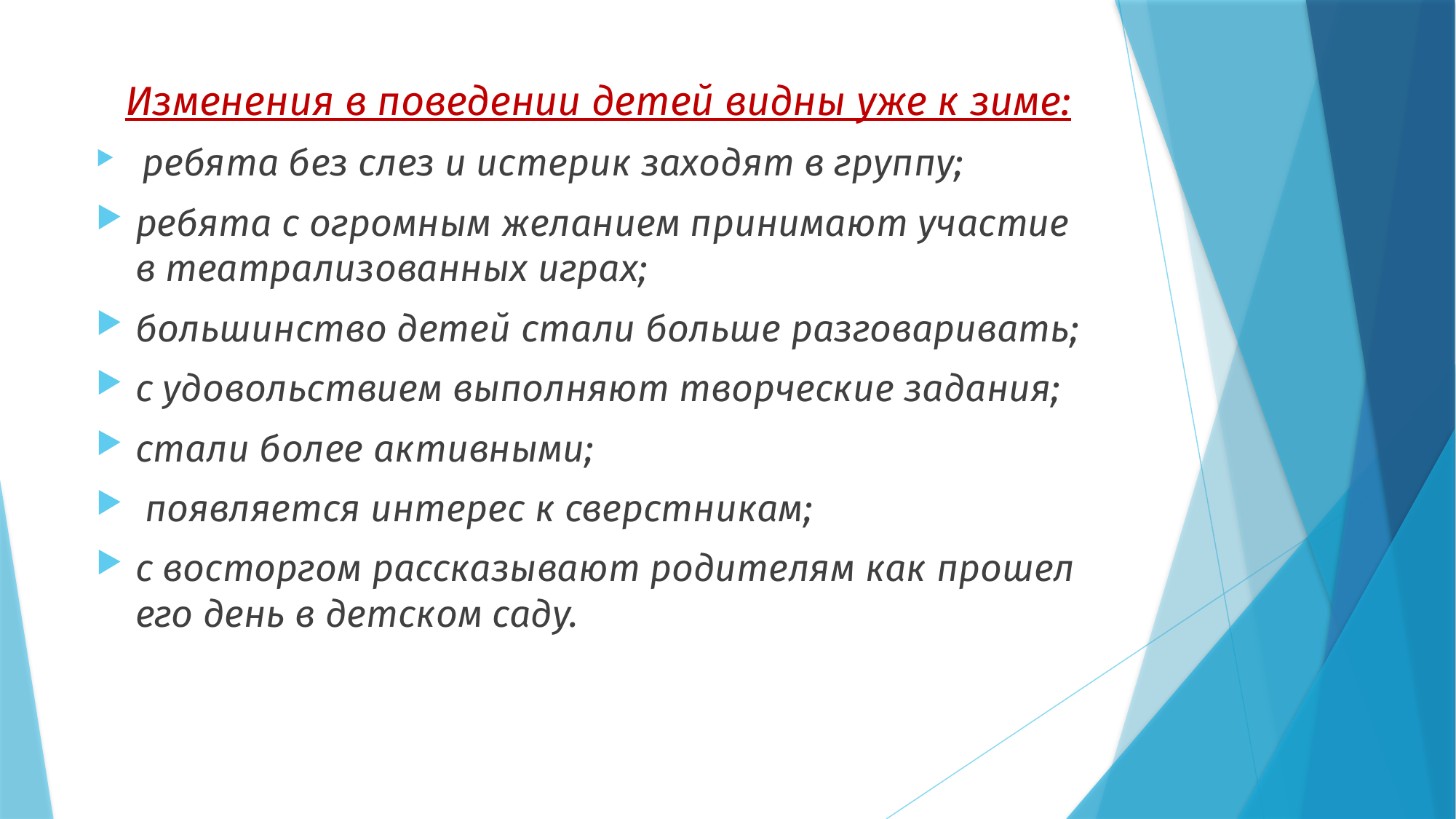

Изменения в поведении детей видны уже к зиме:
 ребята без слез и истерик заходят в группу;
ребята с огромным желанием принимают участие в театрализованных играх;
большинство детей стали больше разговаривать;
с удовольствием выполняют творческие задания;
стали более активными;
 появляется интерес к сверстникам;
с восторгом рассказывают родителям как прошел его день в детском саду.